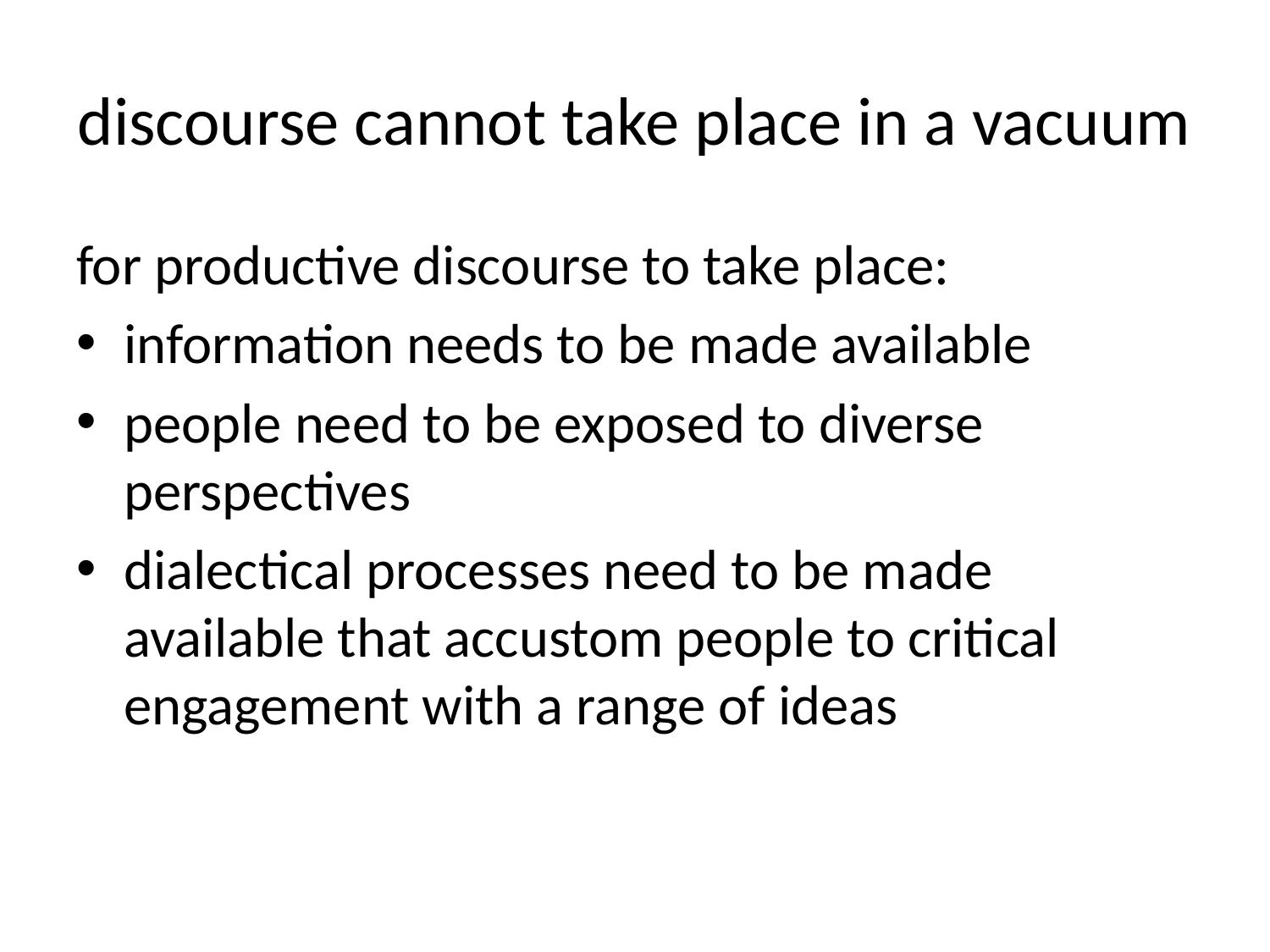

# discourse cannot take place in a vacuum
for productive discourse to take place:
information needs to be made available
people need to be exposed to diverse perspectives
dialectical processes need to be made available that accustom people to critical engagement with a range of ideas